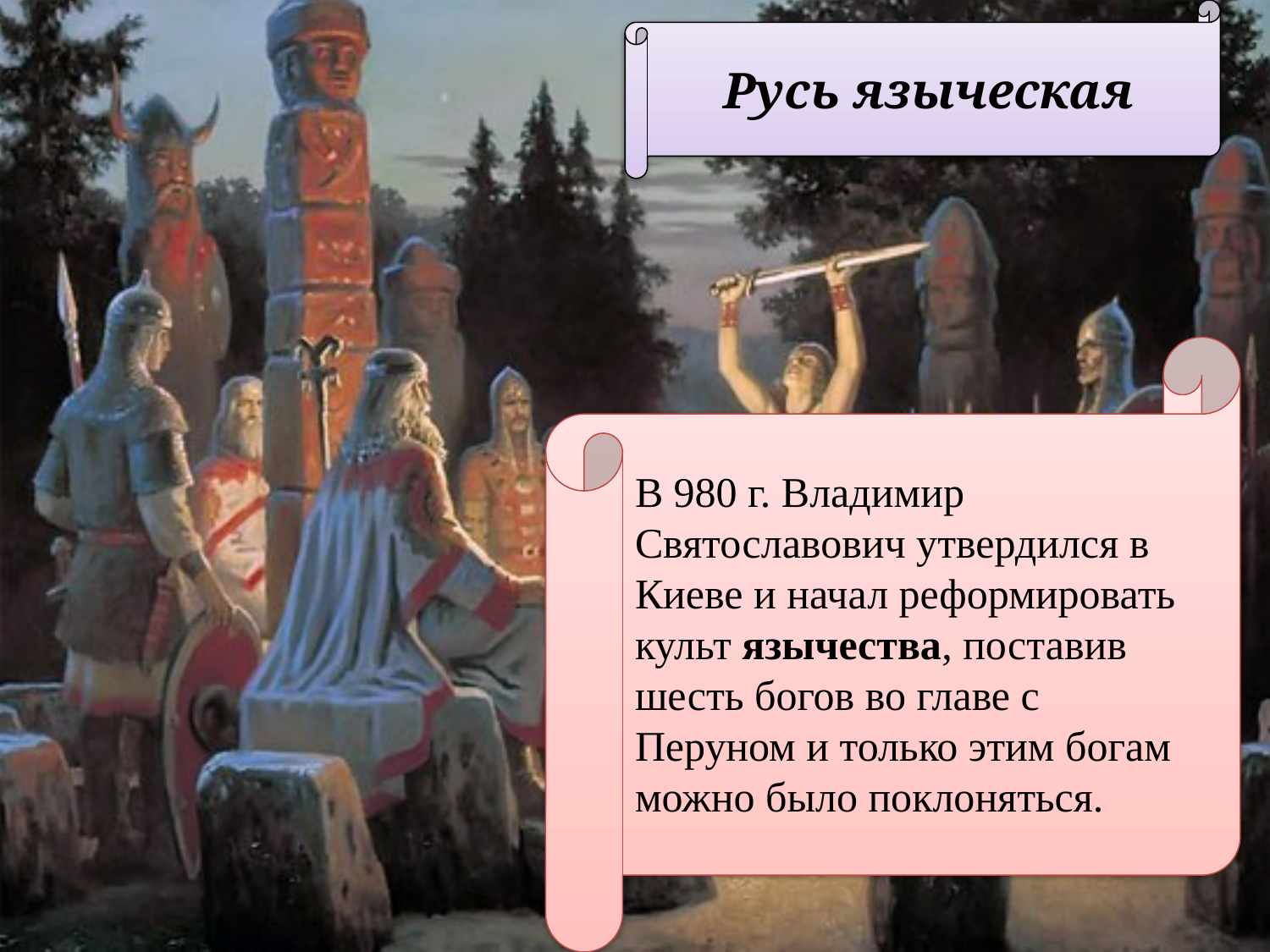

Русь языческая

В 980 г. Владимир Святославович утвердился в Киеве и начал реформировать культ язычества, поставив шесть богов во главе с Перуном и только этим богам можно было поклоняться.